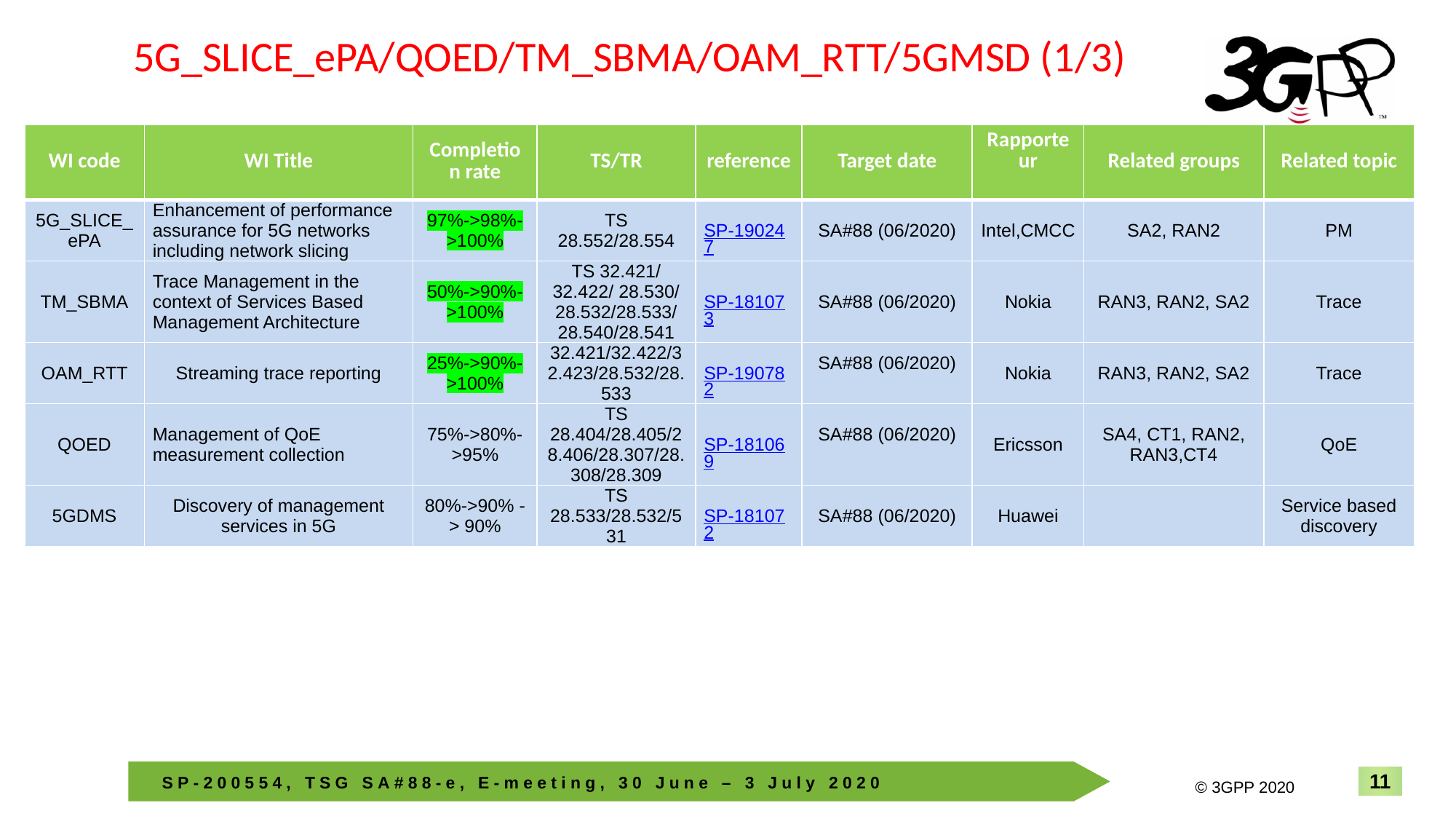

5G_SLICE_ePA/QOED/TM_SBMA/OAM_RTT/5GMSD (1/3)
| WI code | WI Title | Completion rate | TS/TR | reference | Target date | Rapporteur | Related groups | Related topic |
| --- | --- | --- | --- | --- | --- | --- | --- | --- |
| 5G\_SLICE\_ePA | Enhancement of performance assurance for 5G networks including network slicing | 97%->98%->100% | TS 28.552/28.554 | SP-190247 | SA#88 (06/2020) | Intel,CMCC | SA2, RAN2 | PM |
| TM\_SBMA | Trace Management in the context of Services Based Management Architecture | 50%->90%->100% | TS 32.421/ 32.422/ 28.530/ 28.532/28.533/ 28.540/28.541 | SP-181073 | SA#88 (06/2020) | Nokia | RAN3, RAN2, SA2 | Trace |
| OAM\_RTT | Streaming trace reporting | 25%->90%->100% | 32.421/32.422/32.423/28.532/28.533 | SP-190782 | SA#88 (06/2020) | Nokia | RAN3, RAN2, SA2 | Trace |
| QOED | Management of QoE measurement collection | 75%->80%->95% | TS 28.404/28.405/28.406/28.307/28.308/28.309 | SP-181069 | SA#88 (06/2020) | Ericsson | SA4, CT1, RAN2, RAN3,CT4 | QoE |
| 5GDMS | Discovery of management services in 5G | 80%->90% -> 90% | TS 28.533/28.532/531 | SP-181072 | SA#88 (06/2020) | Huawei |  | Service based discovery |